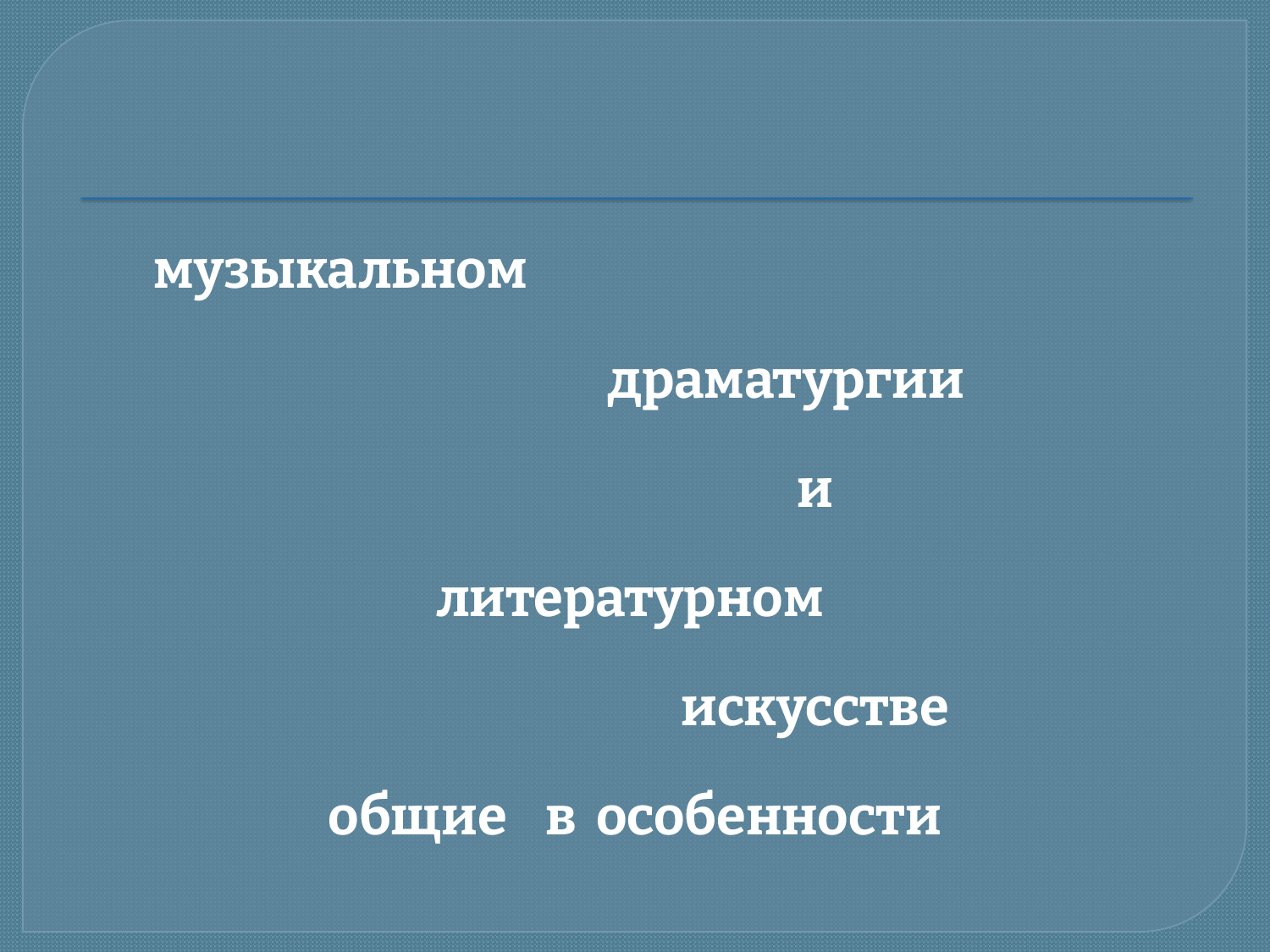

#
        музыкальном
                               драматургии
                                     и
   литературном
                                     искусстве
общие    в  особенности